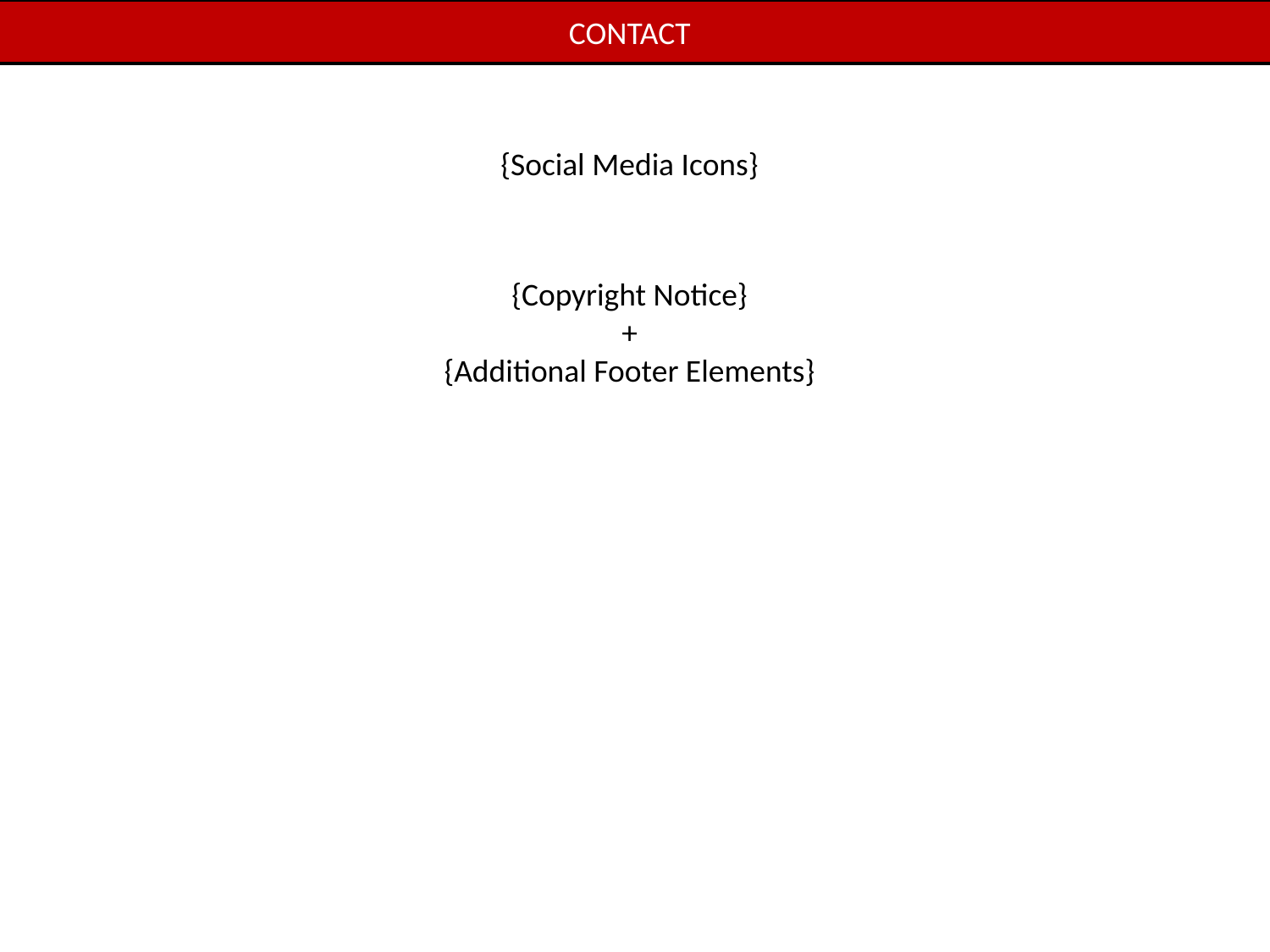

CONTACT
{Social Media Icons}
{Copyright Notice}
+
{Additional Footer Elements}